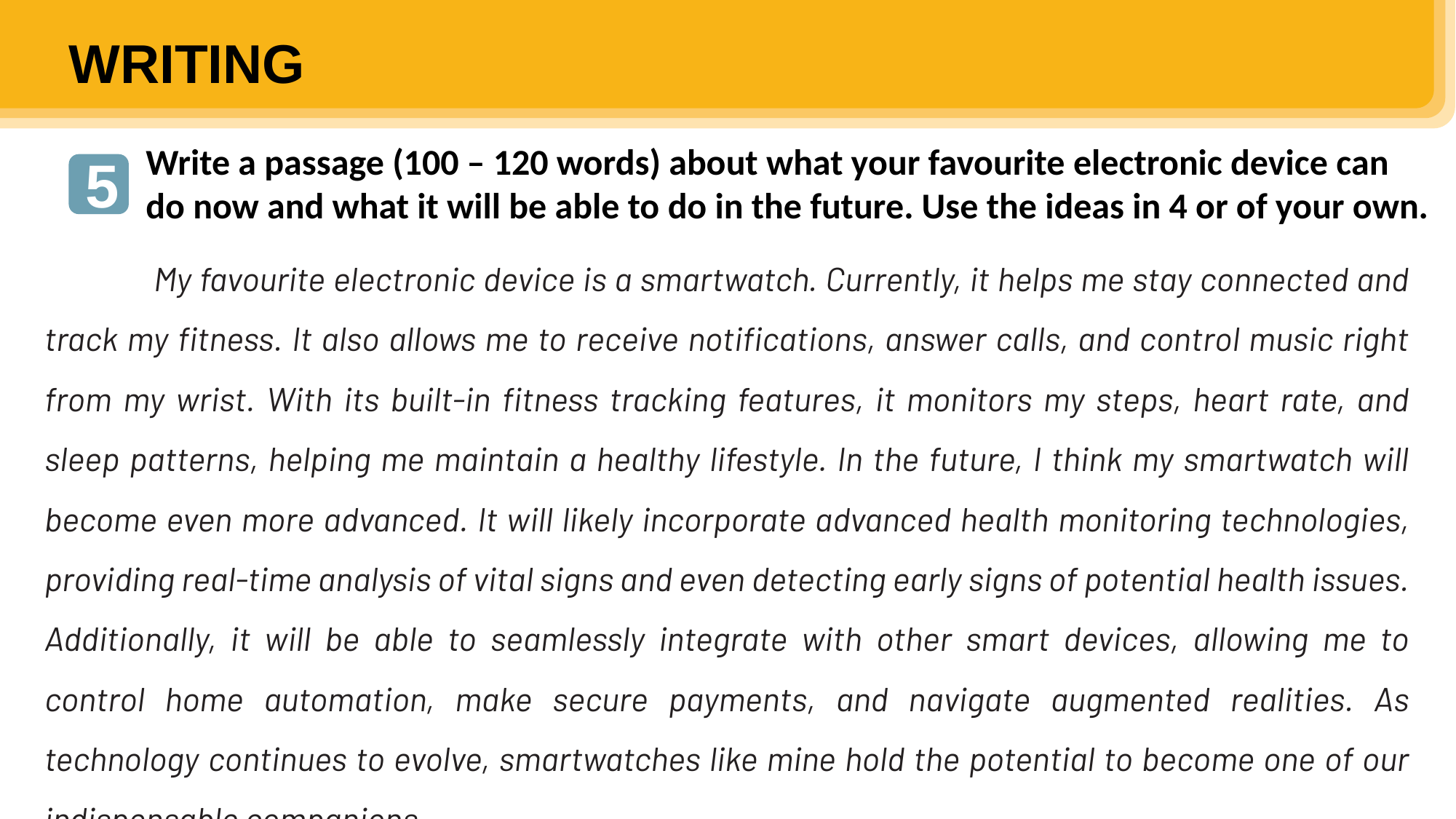

WRITING
Write a passage (100 – 120 words) about what your favourite electronic device can do now and what it will be able to do in the future. Use the ideas in 4 or of your own.
5

	My favourite electronic device is a smartwatch. Currently, it helps me stay connected and track my fitness. It also allows me to receive notifications, answer calls, and control music right from my wrist. With its built-in fitness tracking features, it monitors my steps, heart rate, and sleep patterns, helping me maintain a healthy lifestyle. In the future, I think my smartwatch will become even more advanced. It will likely incorporate advanced health monitoring technologies, providing real-time analysis of vital signs and even detecting early signs of potential health issues. Additionally, it will be able to seamlessly integrate with other smart devices, allowing me to control home automation, make secure payments, and navigate augmented realities. As technology continues to evolve, smartwatches like mine hold the potential to become one of our indispensable companions.